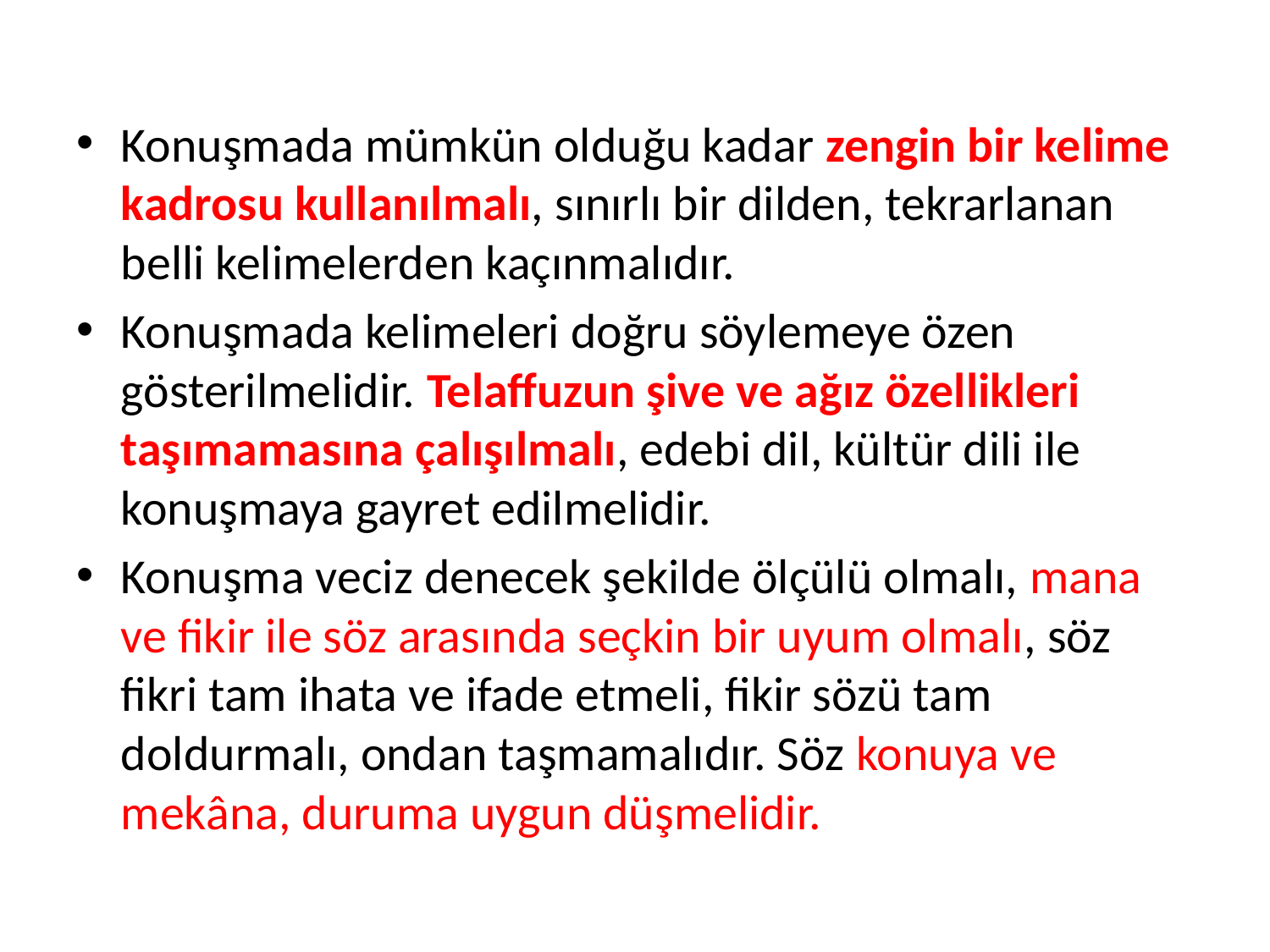

Konuşmada mümkün olduğu kadar zengin bir kelime kadrosu kullanılmalı, sınırlı bir dilden, tekrarlanan belli kelimelerden kaçınmalıdır.
Konuşmada kelimeleri doğru söylemeye özen gösterilmelidir. Telaffuzun şive ve ağız özellikleri taşımamasına çalışılmalı, edebi dil, kültür dili ile konuşmaya gayret edilmelidir.
Konuşma veciz denecek şekilde ölçülü olmalı, mana ve fikir ile söz arasında seçkin bir uyum olmalı, söz fikri tam ihata ve ifade etmeli, fikir sözü tam doldurmalı, ondan taşmamalıdır. Söz konuya ve mekâna, duruma uygun düşmelidir.